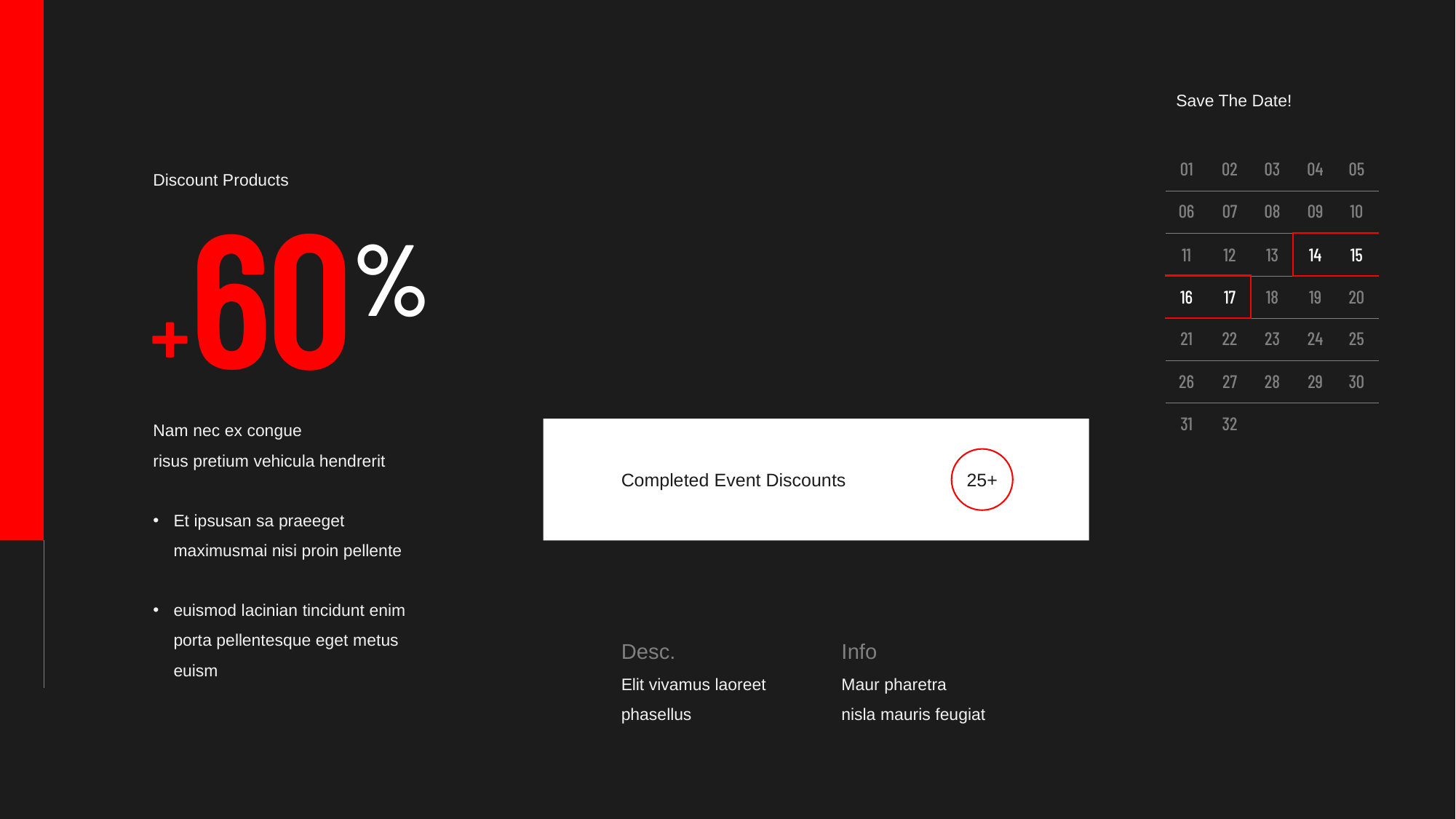

Save The Date!
01
02
03
04
05
Discount Products
+60%
06
07
08
09
10

11
12
13
14
15

16
17
18
19
20
24
25
21
22
23
29
30
26
27
28
Nam nec ex congue
risus pretium vehicula hendrerit

Et ipsusan sa praeeget maximusmai nisi proin pellente

euismod lacinian tincidunt enim porta pellentesque eget metus euism
31
32

Completed Event Discounts
25+

Desc.
Info
Elit vivamus laoreet phasellus
Maur pharetra
nisla mauris feugiat